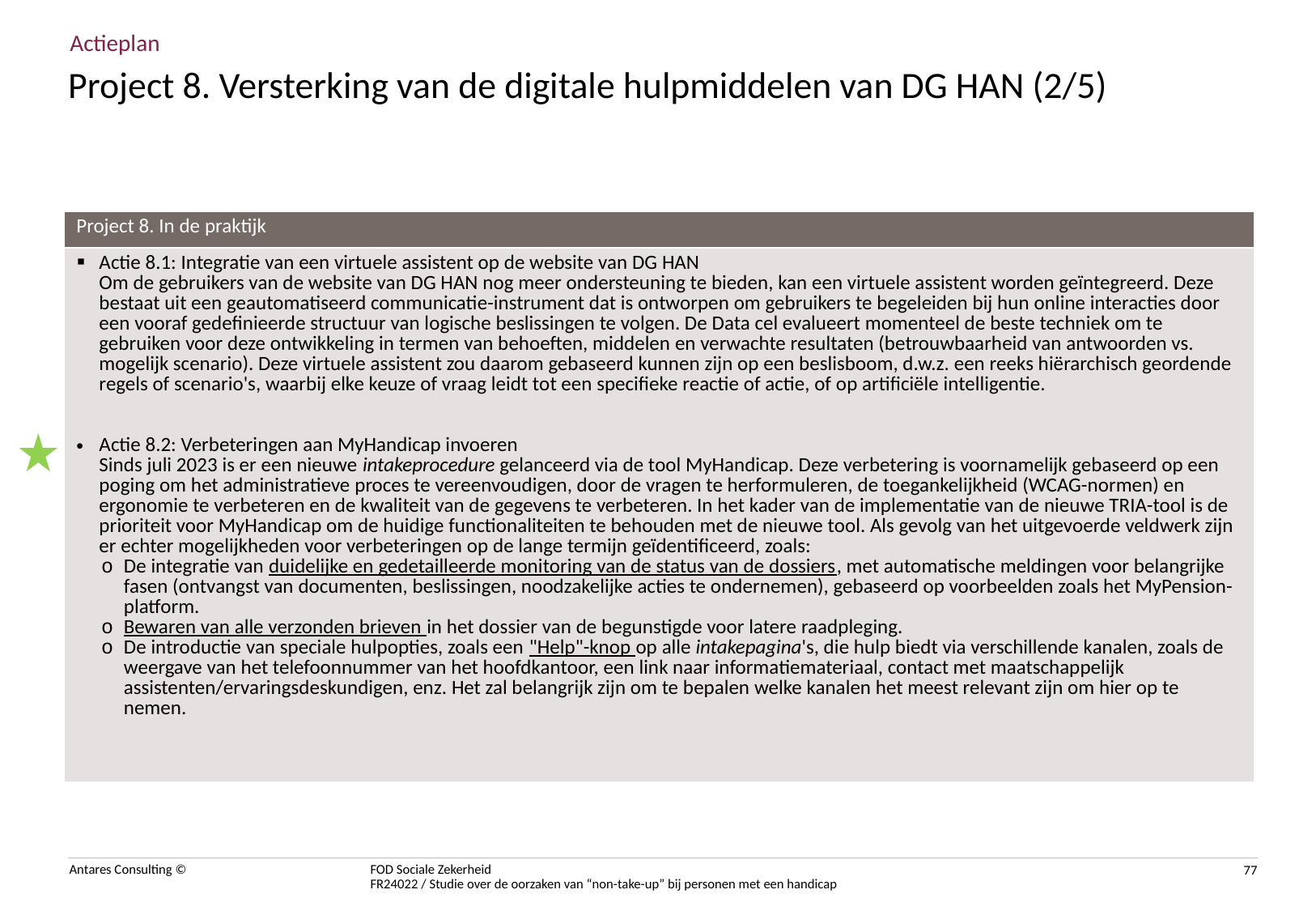

Actieplan
# Project 8. Versterking van de digitale hulpmiddelen van DG HAN (2/5)
| Project 8. In de praktijk |
| --- |
| Actie 8.1: Integratie van een virtuele assistent op de website van DG HAN Om de gebruikers van de website van DG HAN nog meer ondersteuning te bieden, kan een virtuele assistent worden geïntegreerd. Deze bestaat uit een geautomatiseerd communicatie-instrument dat is ontworpen om gebruikers te begeleiden bij hun online interacties door een vooraf gedefinieerde structuur van logische beslissingen te volgen. De Data cel evalueert momenteel de beste techniek om te gebruiken voor deze ontwikkeling in termen van behoeften, middelen en verwachte resultaten (betrouwbaarheid van antwoorden vs. mogelijk scenario). Deze virtuele assistent zou daarom gebaseerd kunnen zijn op een beslisboom, d.w.z. een reeks hiërarchisch geordende regels of scenario's, waarbij elke keuze of vraag leidt tot een specifieke reactie of actie, of op artificiële intelligentie. |
| Actie 8.2: Verbeteringen aan MyHandicap invoeren Sinds juli 2023 is er een nieuwe intakeprocedure gelanceerd via de tool MyHandicap. Deze verbetering is voornamelijk gebaseerd op een poging om het administratieve proces te vereenvoudigen, door de vragen te herformuleren, de toegankelijkheid (WCAG-normen) en ergonomie te verbeteren en de kwaliteit van de gegevens te verbeteren. In het kader van de implementatie van de nieuwe TRIA-tool is de prioriteit voor MyHandicap om de huidige functionaliteiten te behouden met de nieuwe tool. Als gevolg van het uitgevoerde veldwerk zijn er echter mogelijkheden voor verbeteringen op de lange termijn geïdentificeerd, zoals: De integratie van duidelijke en gedetailleerde monitoring van de status van de dossiers, met automatische meldingen voor belangrijke fasen (ontvangst van documenten, beslissingen, noodzakelijke acties te ondernemen), gebaseerd op voorbeelden zoals het MyPension-platform. Bewaren van alle verzonden brieven in het dossier van de begunstigde voor latere raadpleging. De introductie van speciale hulpopties, zoals een "Help"-knop op alle intakepagina's, die hulp biedt via verschillende kanalen, zoals de weergave van het telefoonnummer van het hoofdkantoor, een link naar informatiemateriaal, contact met maatschappelijk assistenten/ervaringsdeskundigen, enz. Het zal belangrijk zijn om te bepalen welke kanalen het meest relevant zijn om hier op te nemen. |